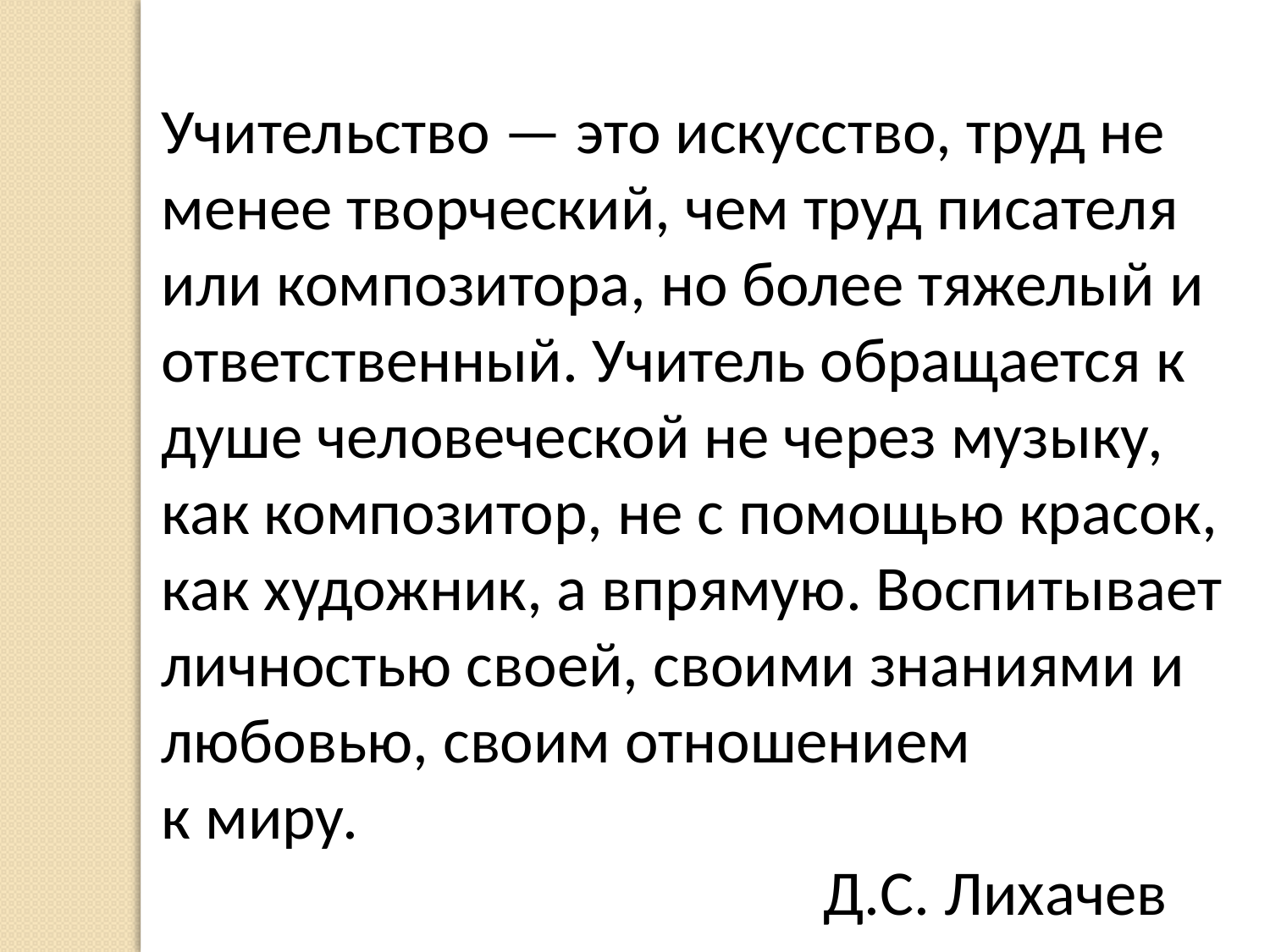

Учительство — это искусство, труд не
менее творческий, чем труд писателя или композитора, но более тяжелый и ответственный. Учитель обращается к душе человеческой не через музыку, как композитор, не с помощью красок, как художник, а впрямую. Воспитывает личностью своей, своими знаниями и любовью, своим отношением
к миру.
                                              Д.С. Лихачев